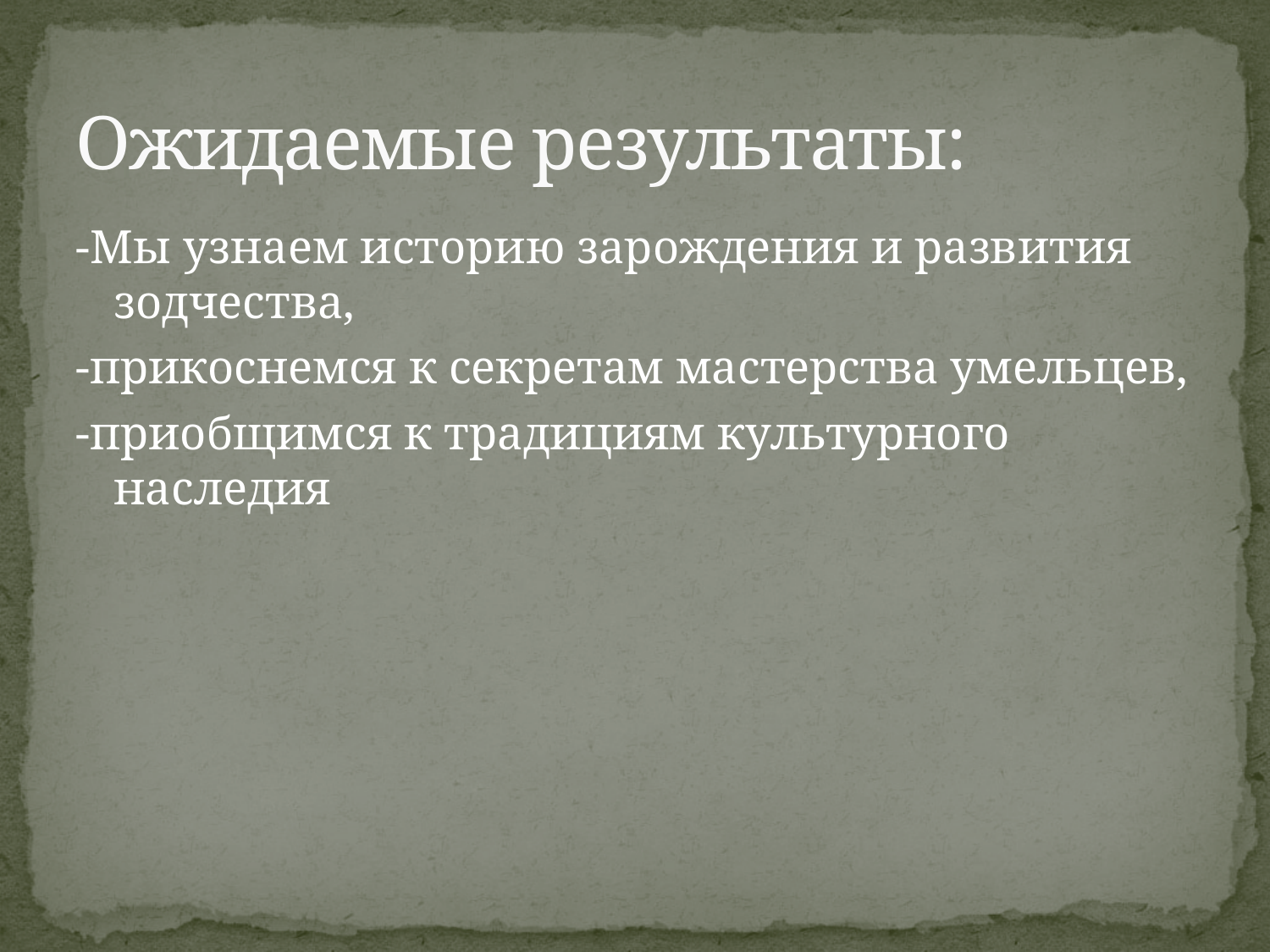

# Ожидаемые результаты:
-Мы узнаем историю зарождения и развития зодчества,
-прикоснемся к секретам мастерства умельцев,
-приобщимся к традициям культурного наследия